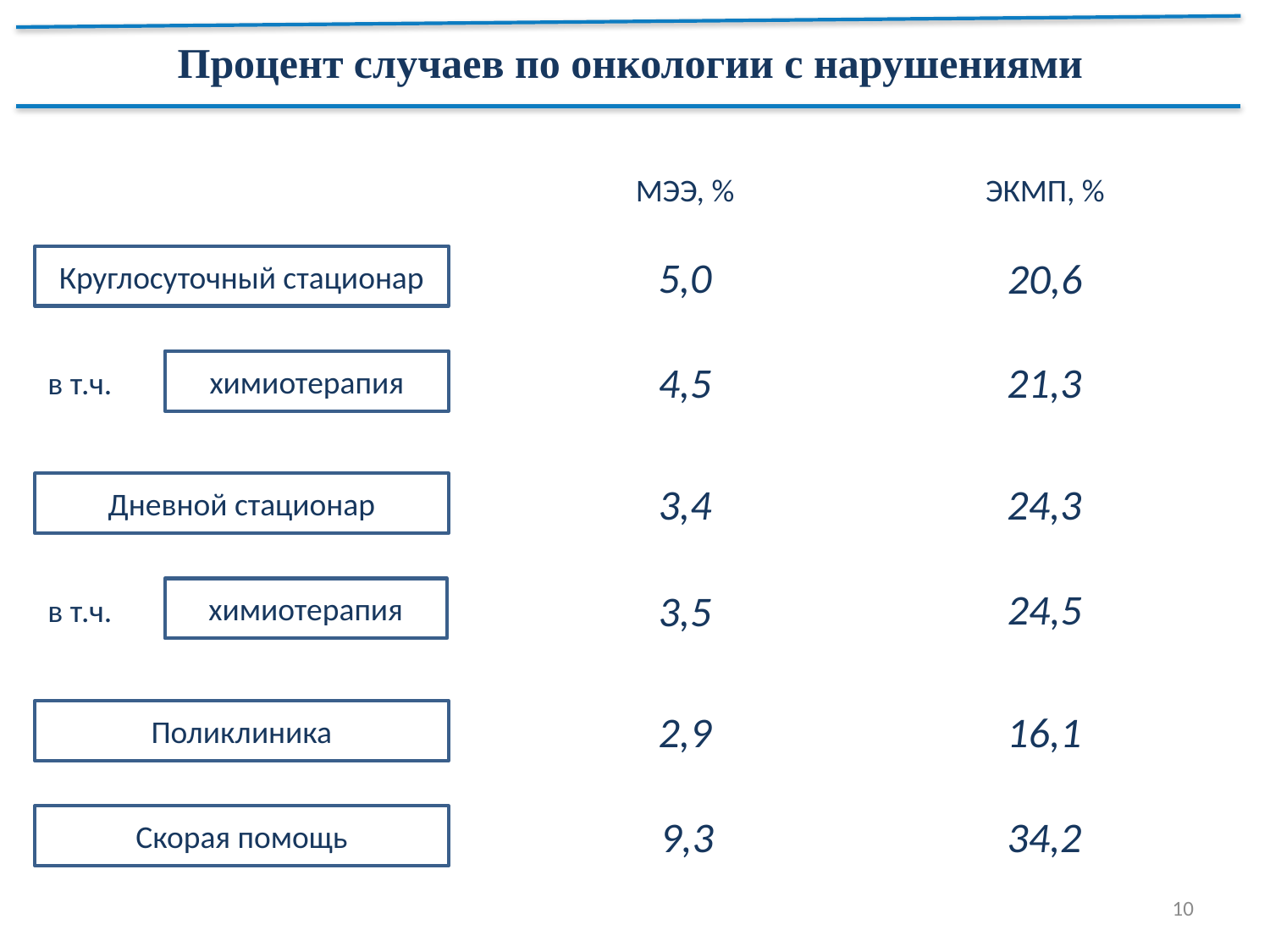

Процент случаев по онкологии с нарушениями
МЭЭ, %
ЭКМП, %
Круглосуточный стационар
5,0
20,6
химиотерапия
4,5
21,3
в т.ч.
Дневной стационар
3,4
24,3
химиотерапия
24,5
в т.ч.
3,5
16,1
Поликлиника
2,9
Скорая помощь
9,3
34,2
10